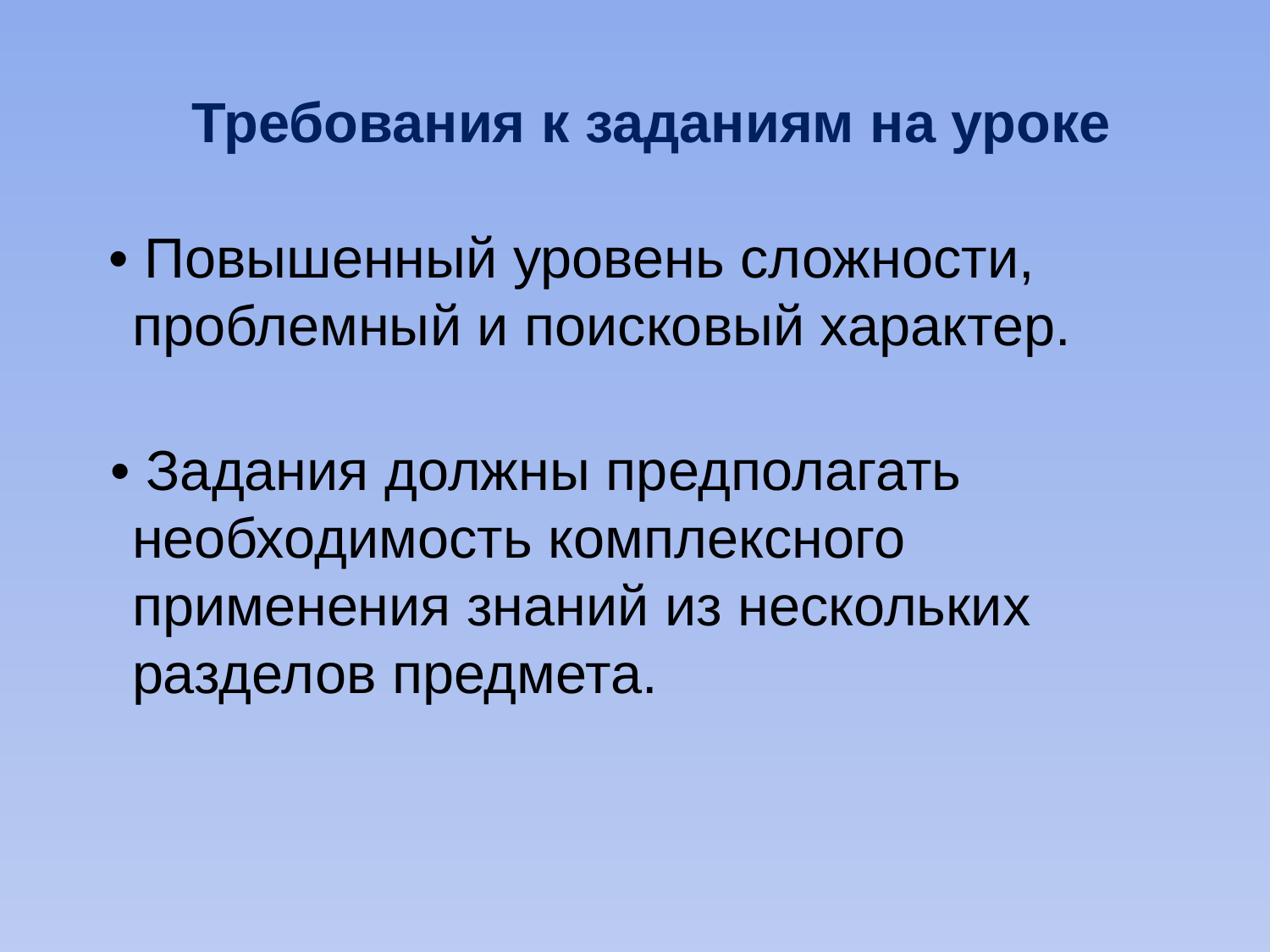

Требования к заданиям на уроке

 • Повышенный уровень сложности, проблемный и поисковый характер.

 • Задания должны предполагать необходимость комплексного применения знаний из нескольких разделов предмета.